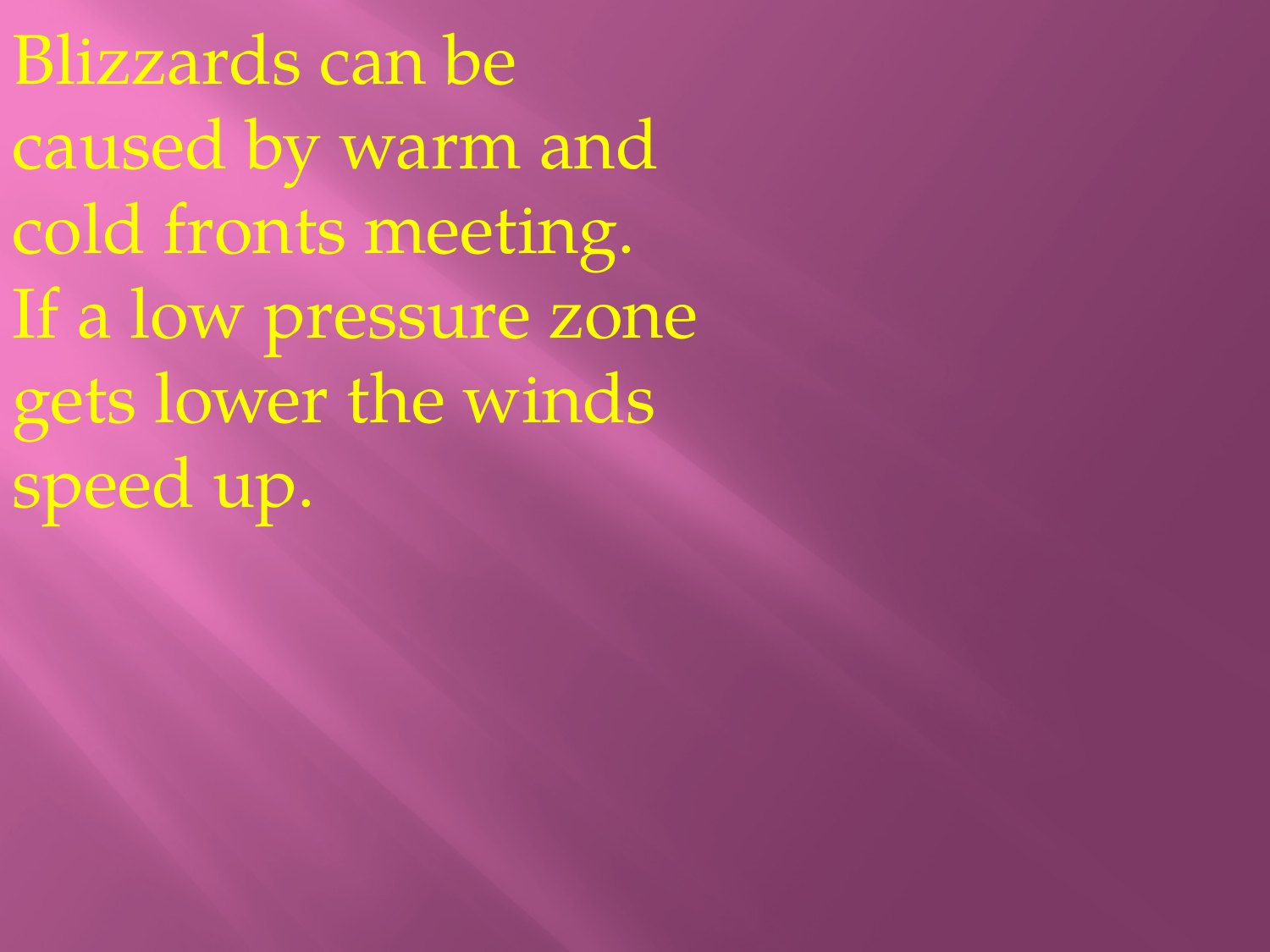

Blizzards can be caused by warm and cold fronts meeting.
If a low pressure zone gets lower the winds speed up.